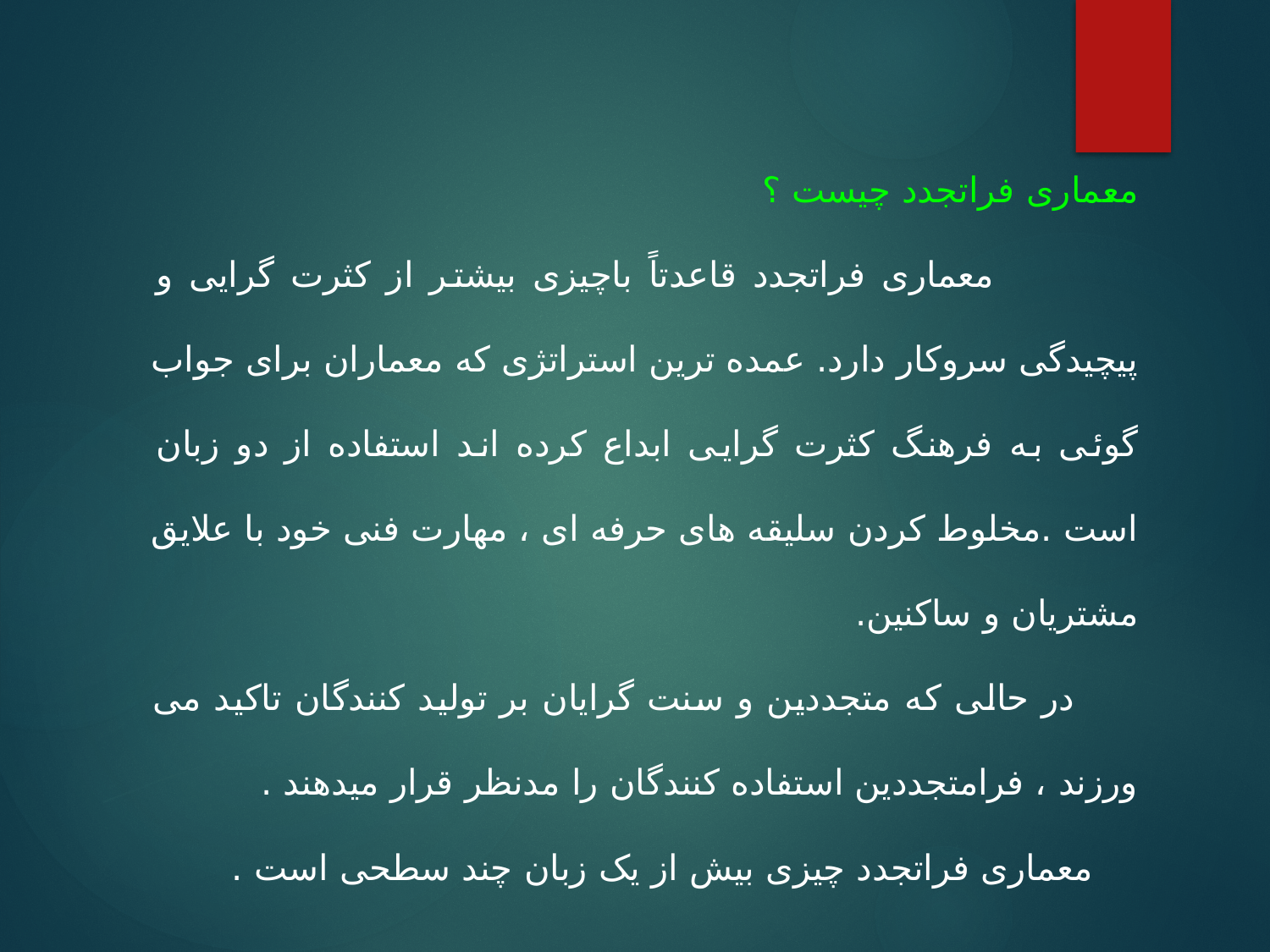

معماری فراتجدد چیست ؟
         معماری فراتجدد قاعدتاً باچیزی بیشتر از کثرت گرایی و پیچیدگی سروکار دارد. عمده ترین استراتژی که معماران برای جواب گوئی به فرهنگ کثرت گرایی ابداع کرده اند استفاده از دو زبان است .مخلوط کردن سلیقه های حرفه ای ، مهارت فنی خود با علایق مشتریان و ساکنین.
     در حالی که متجددین و سنت گرایان بر تولید کنندگان تاکید می ورزند ، فرامتجددین استفاده کنندگان را مدنظر قرار میدهند .
    معماری فراتجدد چیزی بیش از یک زبان چند سطحی است .